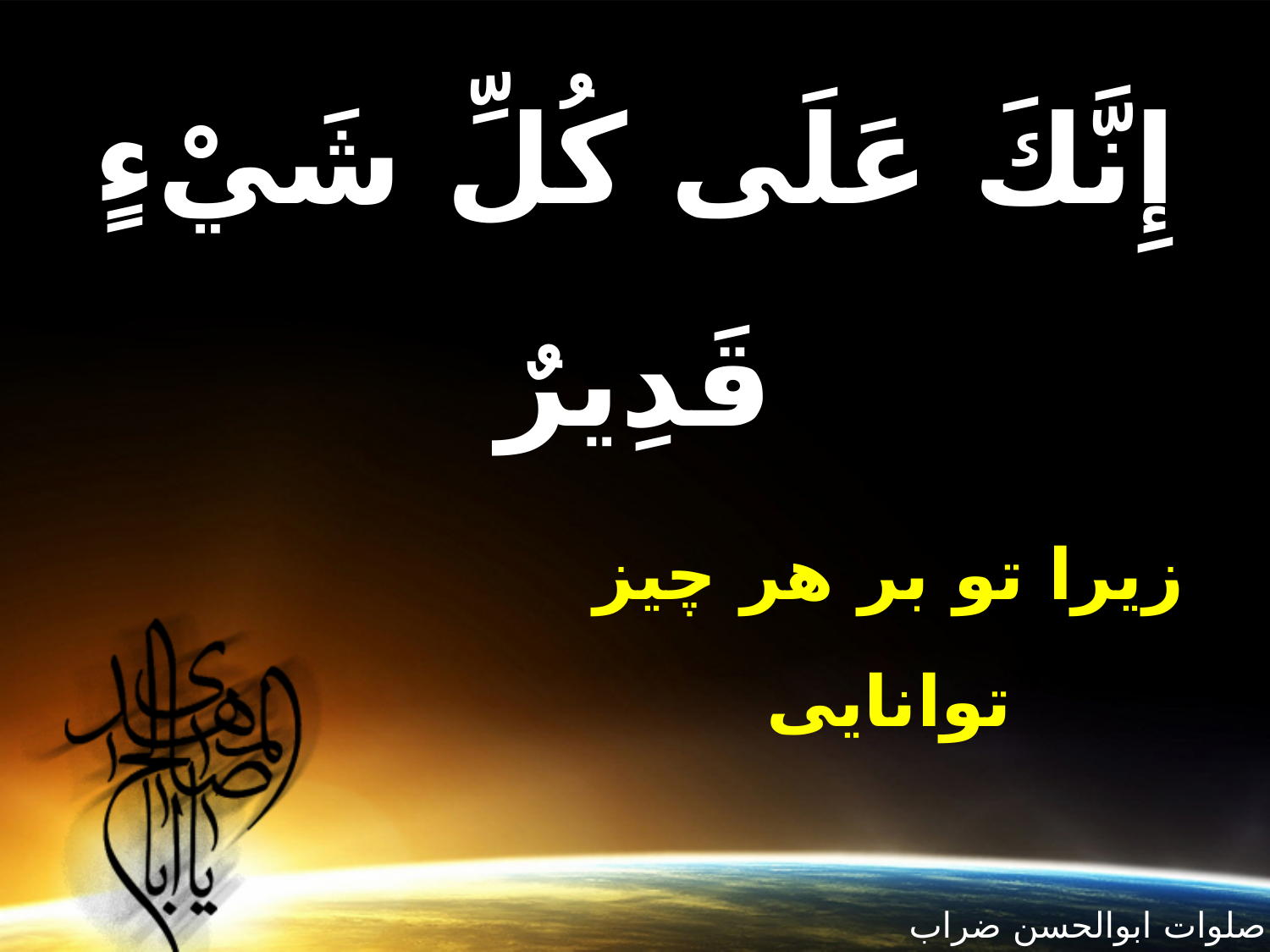

إِنَّكَ عَلَى كُلِّ شَيْ‏ءٍ قَدِيرٌ
زيرا تو بر هر چيز توانايى